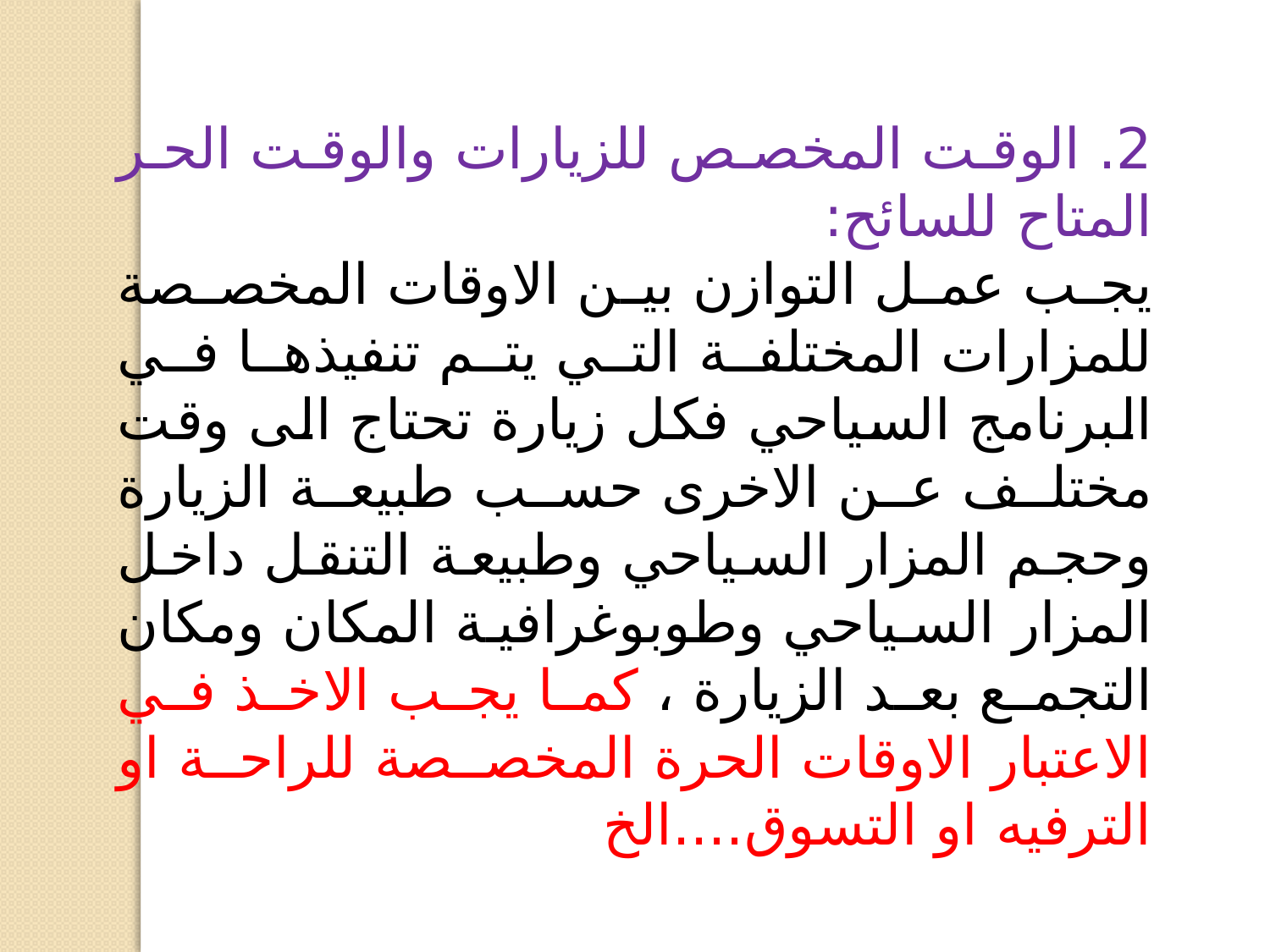

2. الوقت المخصص للزيارات والوقت الحر المتاح للسائح:
يجب عمل التوازن بين الاوقات المخصصة للمزارات المختلفة التي يتم تنفيذها في البرنامج السياحي فكل زيارة تحتاج الى وقت مختلف عن الاخرى حسب طبيعة الزيارة وحجم المزار السياحي وطبيعة التنقل داخل المزار السياحي وطوبوغرافية المكان ومكان التجمع بعد الزيارة ، كما يجب الاخذ في الاعتبار الاوقات الحرة المخصصة للراحة او الترفيه او التسوق....الخ